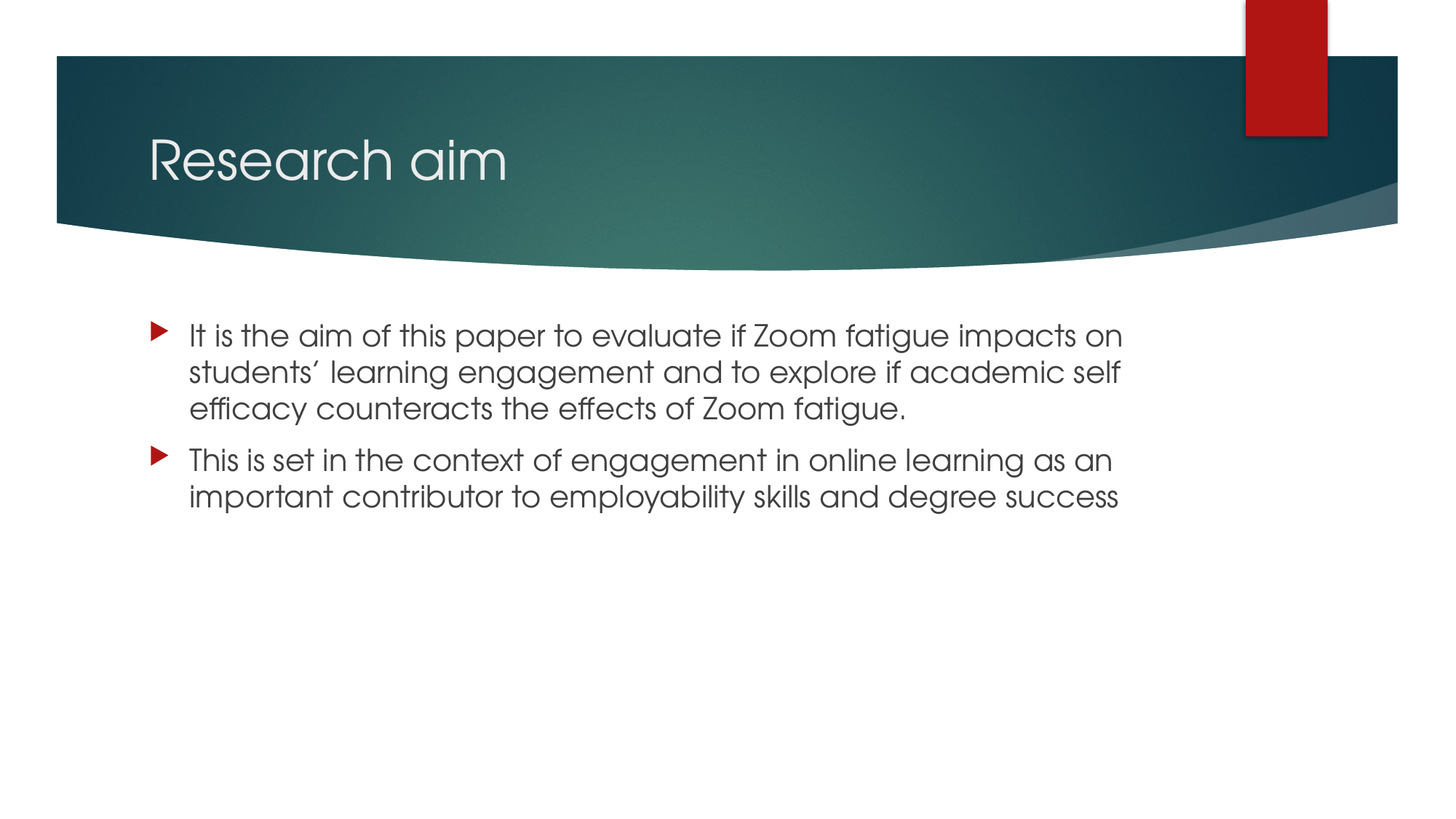

# Research aim
It is the aim of this paper to evaluate if Zoom fatigue impacts on students’ learning engagement and to explore if academic self efficacy counteracts the effects of Zoom fatigue.
This is set in the context of engagement in online learning as an important contributor to employability skills and degree success